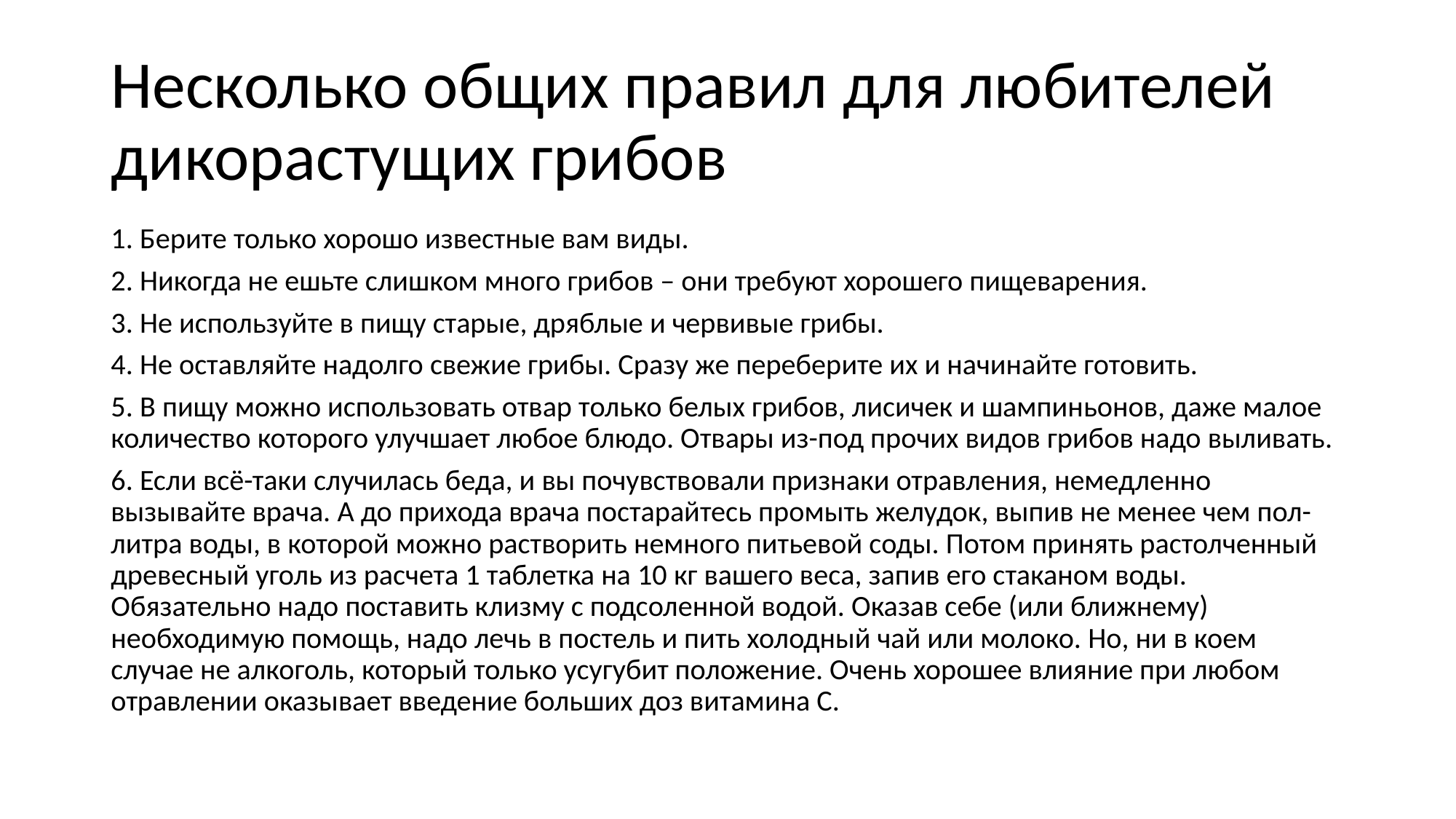

# Несколько общих правил для любителей дикорастущих грибов
1. Берите только хорошо известные вам виды.
2. Никогда не ешьте слишком много грибов – они требуют хорошего пищеварения.
3. Не используйте в пищу старые, дряблые и червивые грибы.
4. Не оставляйте надолго свежие грибы. Сразу же переберите их и начинайте готовить.
5. В пищу можно использовать отвар только белых грибов, лисичек и шампиньонов, даже малое количество которого улучшает любое блюдо. Отвары из-под прочих видов грибов надо выливать.
6. Если всё-таки случилась беда, и вы почувствовали признаки отравления, немедленно вызывайте врача. А до прихода врача постарайтесь промыть желудок, выпив не менее чем пол-литра воды, в которой можно растворить немного питьевой соды. Потом принять растолченный древесный уголь из расчета 1 таблетка на 10 кг вашего веса, запив его стаканом воды. Обязательно надо поставить клизму с подсоленной водой. Оказав себе (или ближнему) необходимую помощь, надо лечь в постель и пить холодный чай или молоко. Но, ни в коем случае не алкоголь, который только усугубит положение. Очень хорошее влияние при любом отравлении оказывает введение больших доз витамина С.